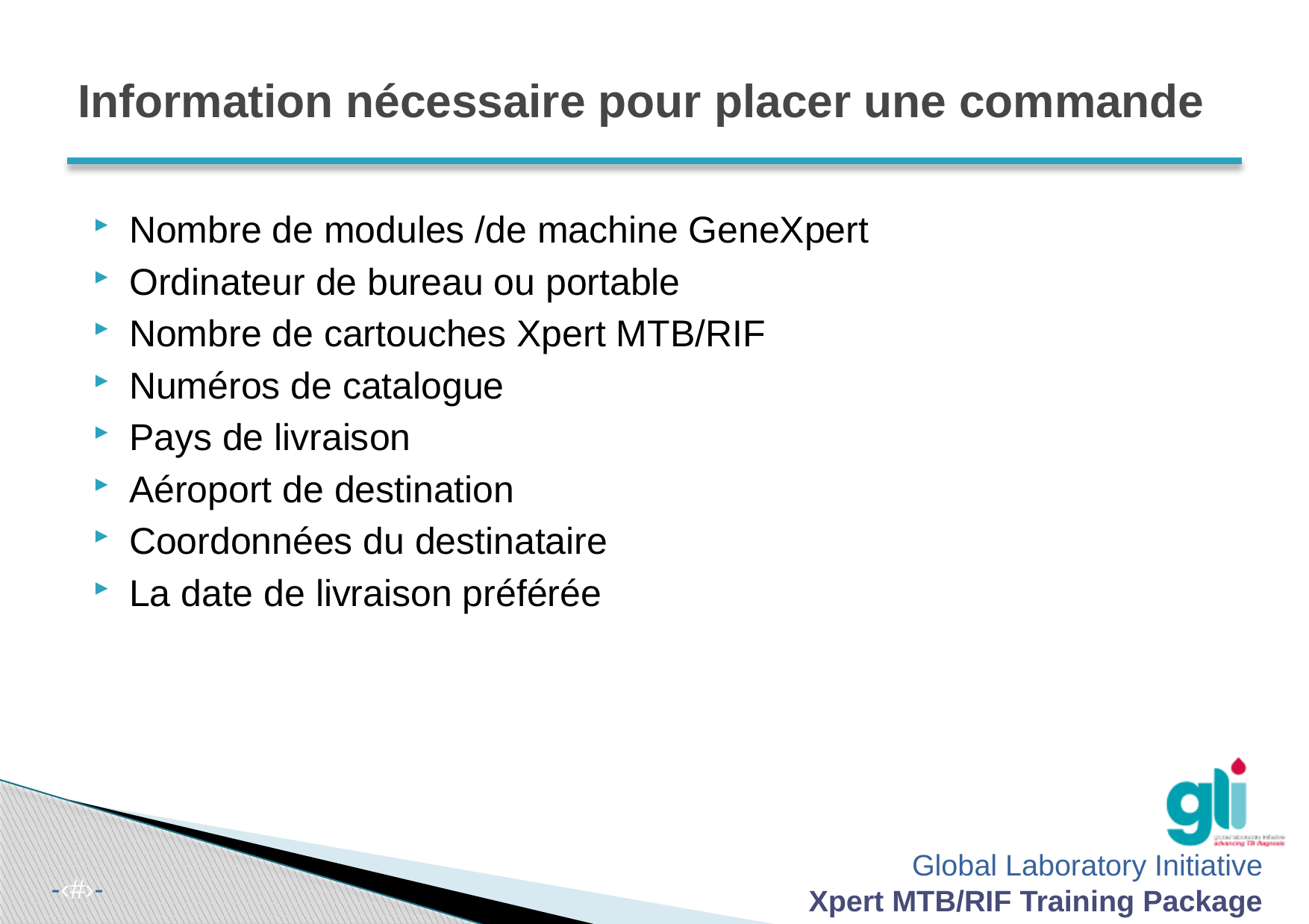

# Information nécessaire pour placer une commande
Nombre de modules /de machine GeneXpert
Ordinateur de bureau ou portable
Nombre de cartouches Xpert MTB/RIF
Numéros de catalogue
Pays de livraison
Aéroport de destination
Coordonnées du destinataire
La date de livraison préférée